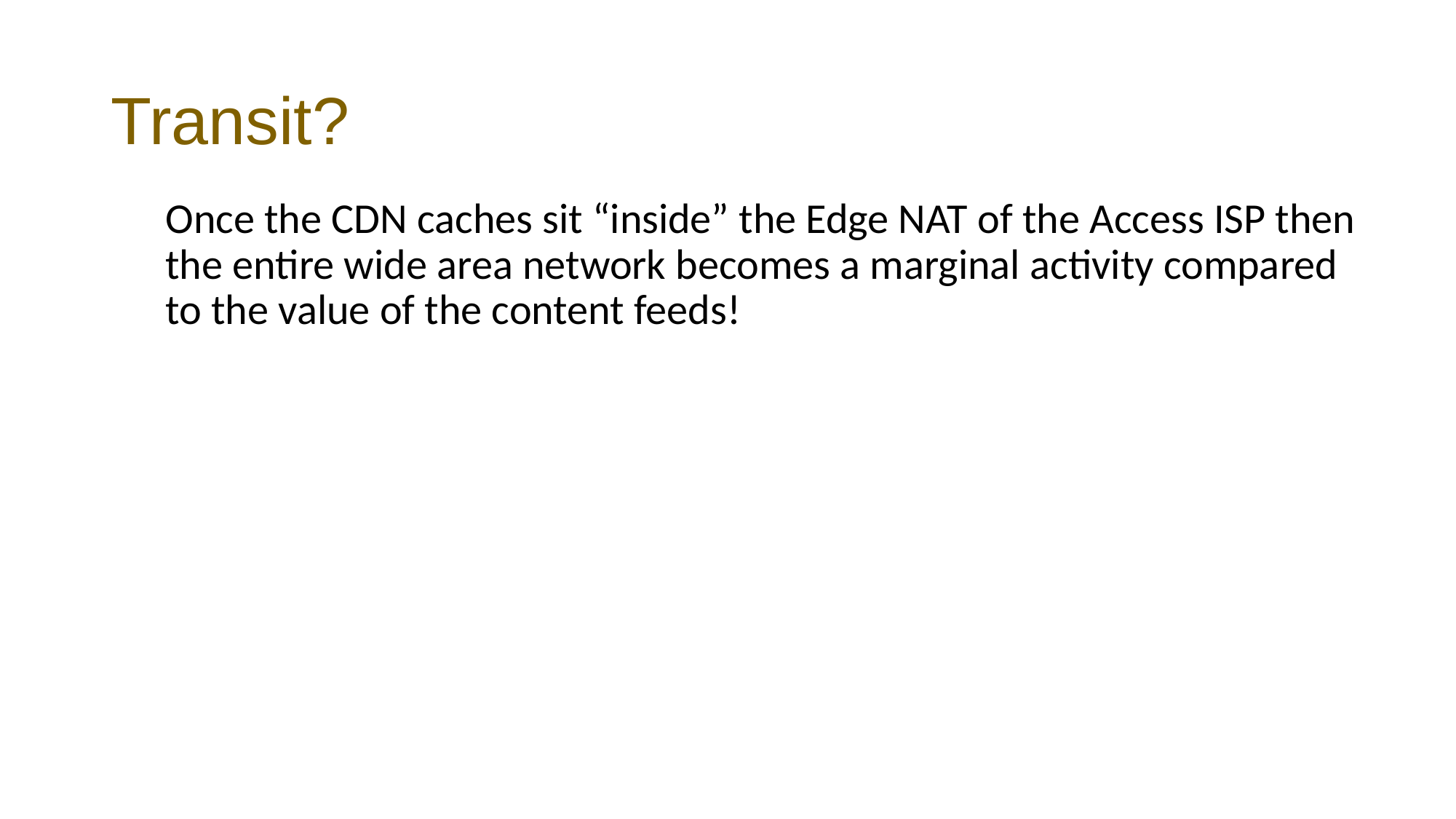

# Transit?
Once the CDN caches sit “inside” the Edge NAT of the Access ISP then the entire wide area network becomes a marginal activity compared to the value of the content feeds!